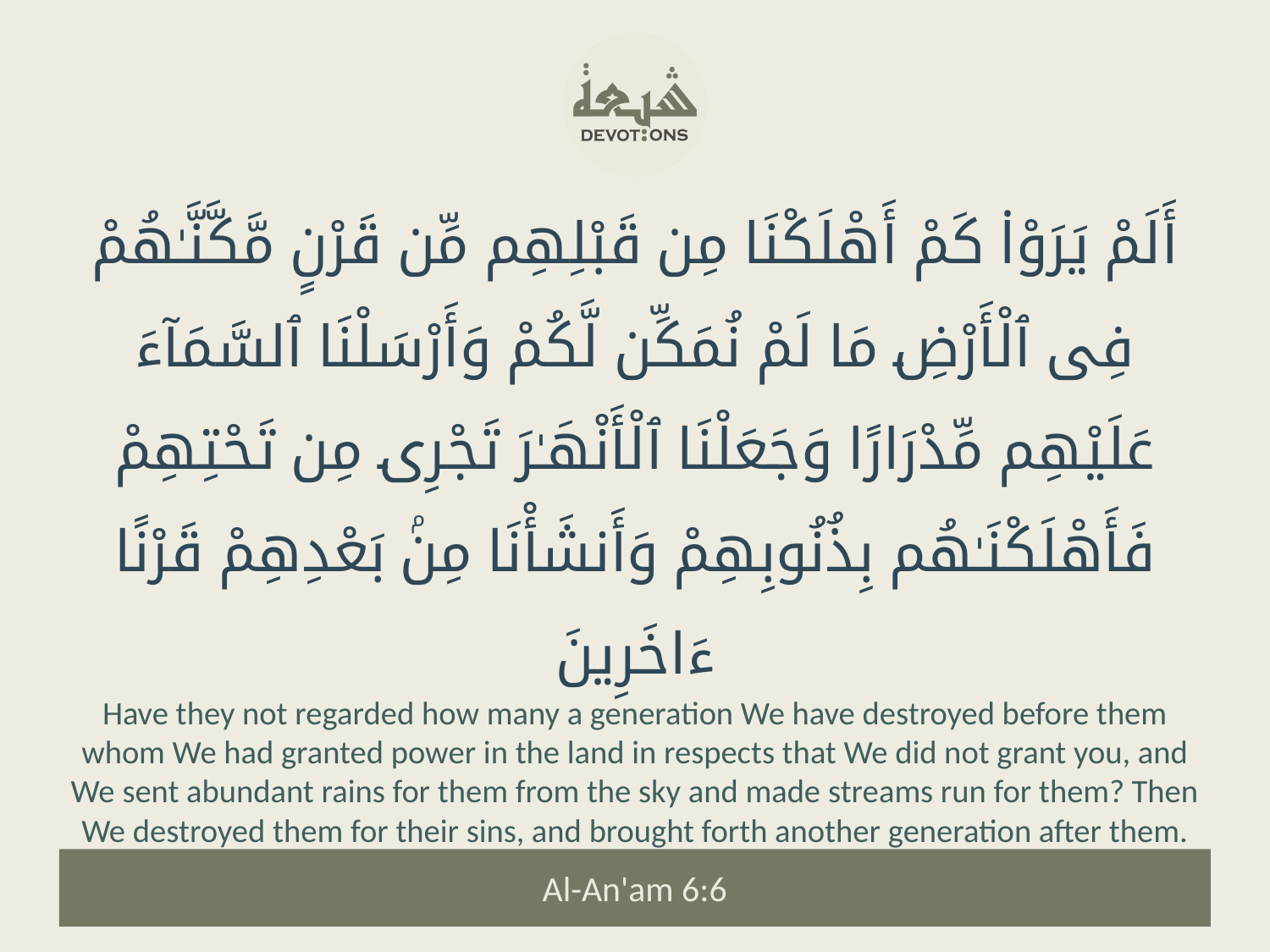

أَلَمْ يَرَوْا۟ كَمْ أَهْلَكْنَا مِن قَبْلِهِم مِّن قَرْنٍ مَّكَّنَّـٰهُمْ فِى ٱلْأَرْضِ مَا لَمْ نُمَكِّن لَّكُمْ وَأَرْسَلْنَا ٱلسَّمَآءَ عَلَيْهِم مِّدْرَارًا وَجَعَلْنَا ٱلْأَنْهَـٰرَ تَجْرِى مِن تَحْتِهِمْ فَأَهْلَكْنَـٰهُم بِذُنُوبِهِمْ وَأَنشَأْنَا مِنۢ بَعْدِهِمْ قَرْنًا ءَاخَرِينَ
Have they not regarded how many a generation We have destroyed before them whom We had granted power in the land in respects that We did not grant you, and We sent abundant rains for them from the sky and made streams run for them? Then We destroyed them for their sins, and brought forth another generation after them.
Al-An'am 6:6